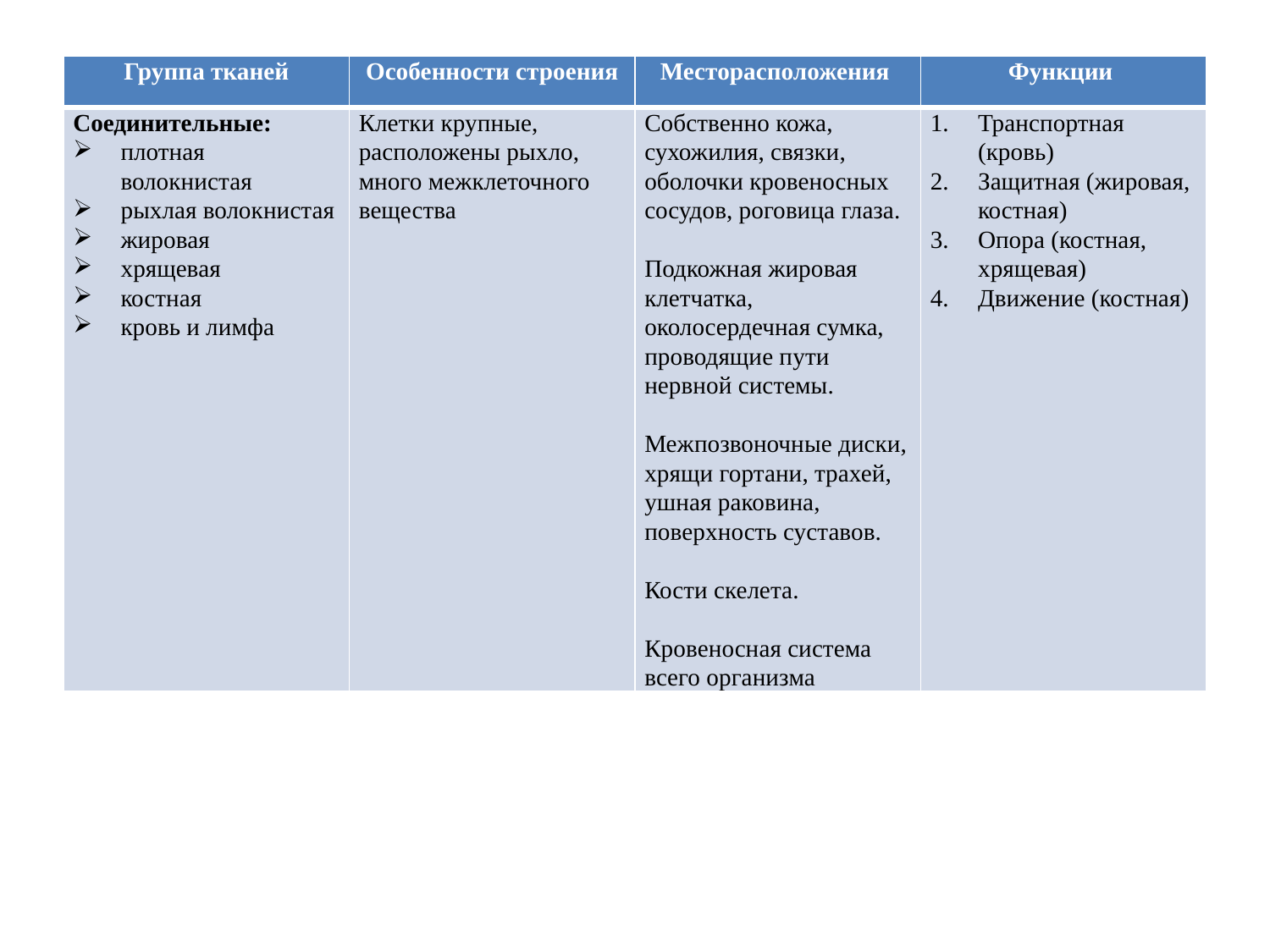

#
| Группа тканей | Особенности строения | Месторасположения | Функции |
| --- | --- | --- | --- |
| Соединительные: плотная волокнистая рыхлая волокнистая жировая хрящевая костная кровь и лимфа | Клетки крупные, расположены рыхло, много межклеточного вещества | Собственно кожа, сухожилия, связки, оболочки кровеносных сосудов, роговица глаза.   Подкожная жировая клетчатка, околосердечная сумка, проводящие пути нервной системы.   Межпозвоночные диски, хрящи гортани, трахей, ушная раковина, поверхность суставов.   Кости скелета.   Кровеносная система всего организма | Транспортная (кровь) Защитная (жировая, костная) Опора (костная, хрящевая) Движение (костная) |